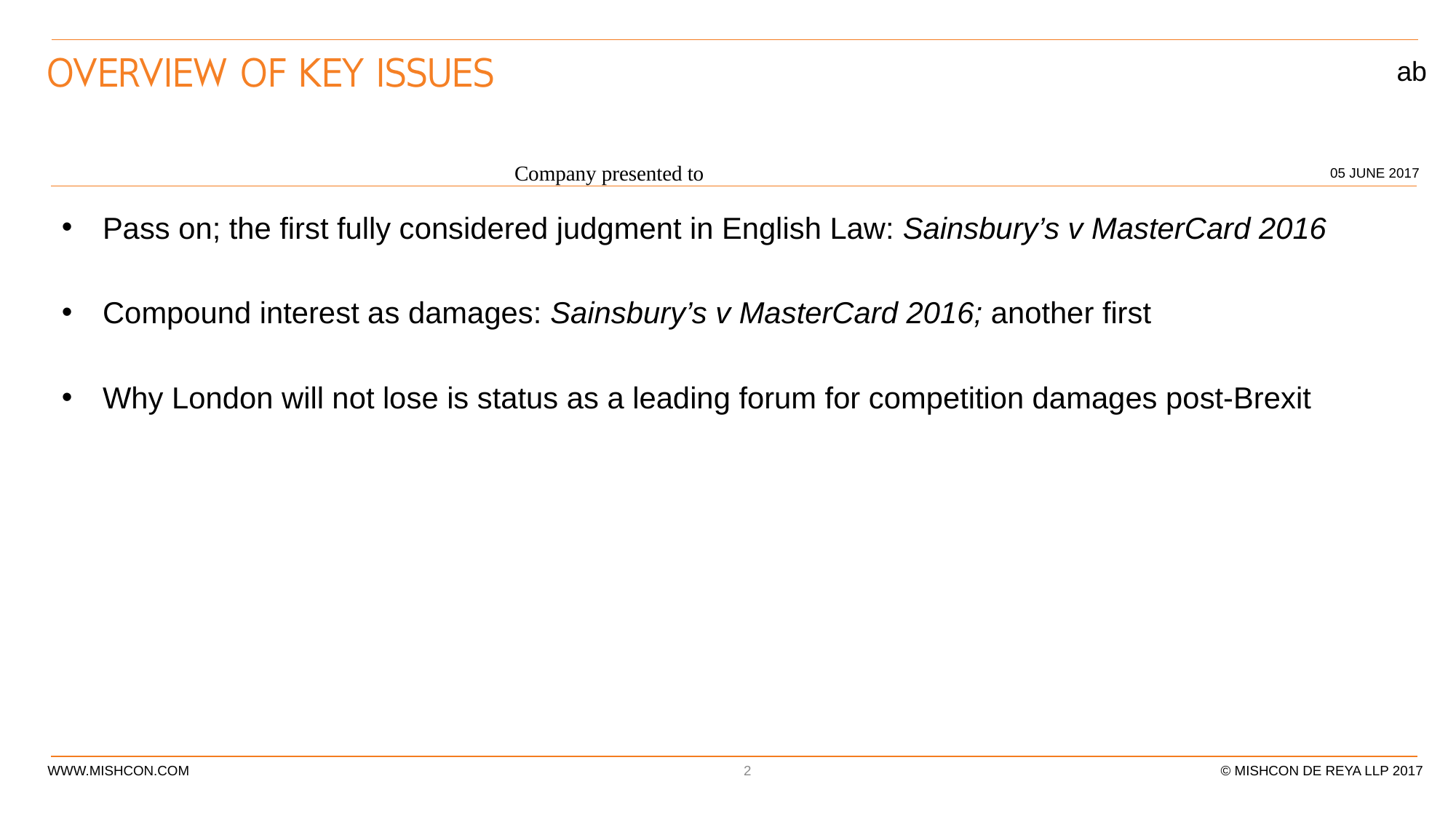

# Overview of key issues
05 June 2017
Company presented to
Pass on; the first fully considered judgment in English Law: Sainsbury’s v MasterCard 2016

Compound interest as damages: Sainsbury’s v MasterCard 2016; another first

Why London will not lose is status as a leading forum for competition damages post-Brexit
2